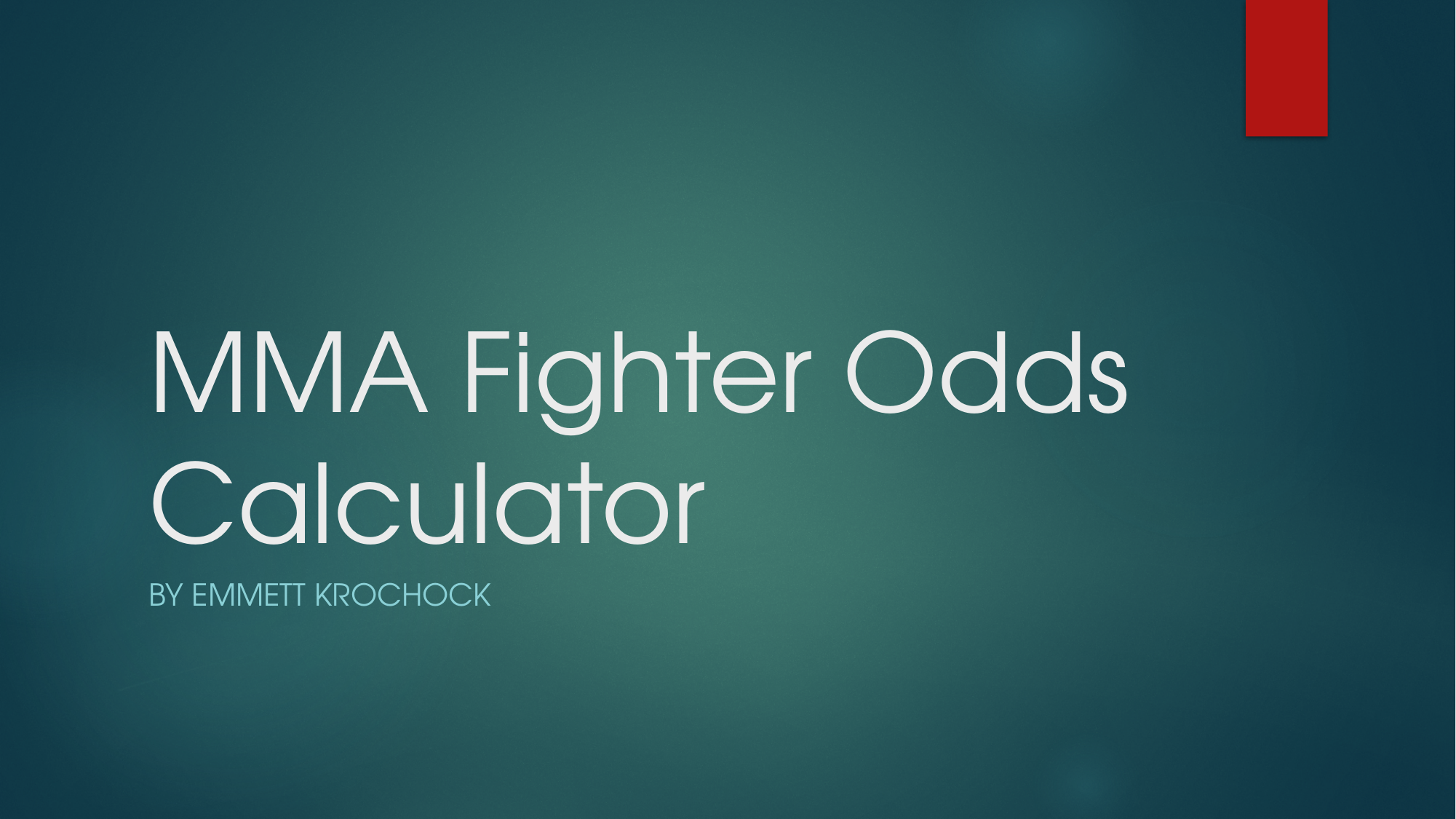

# MMA Fighter Odds Calculator
By Emmett krochock